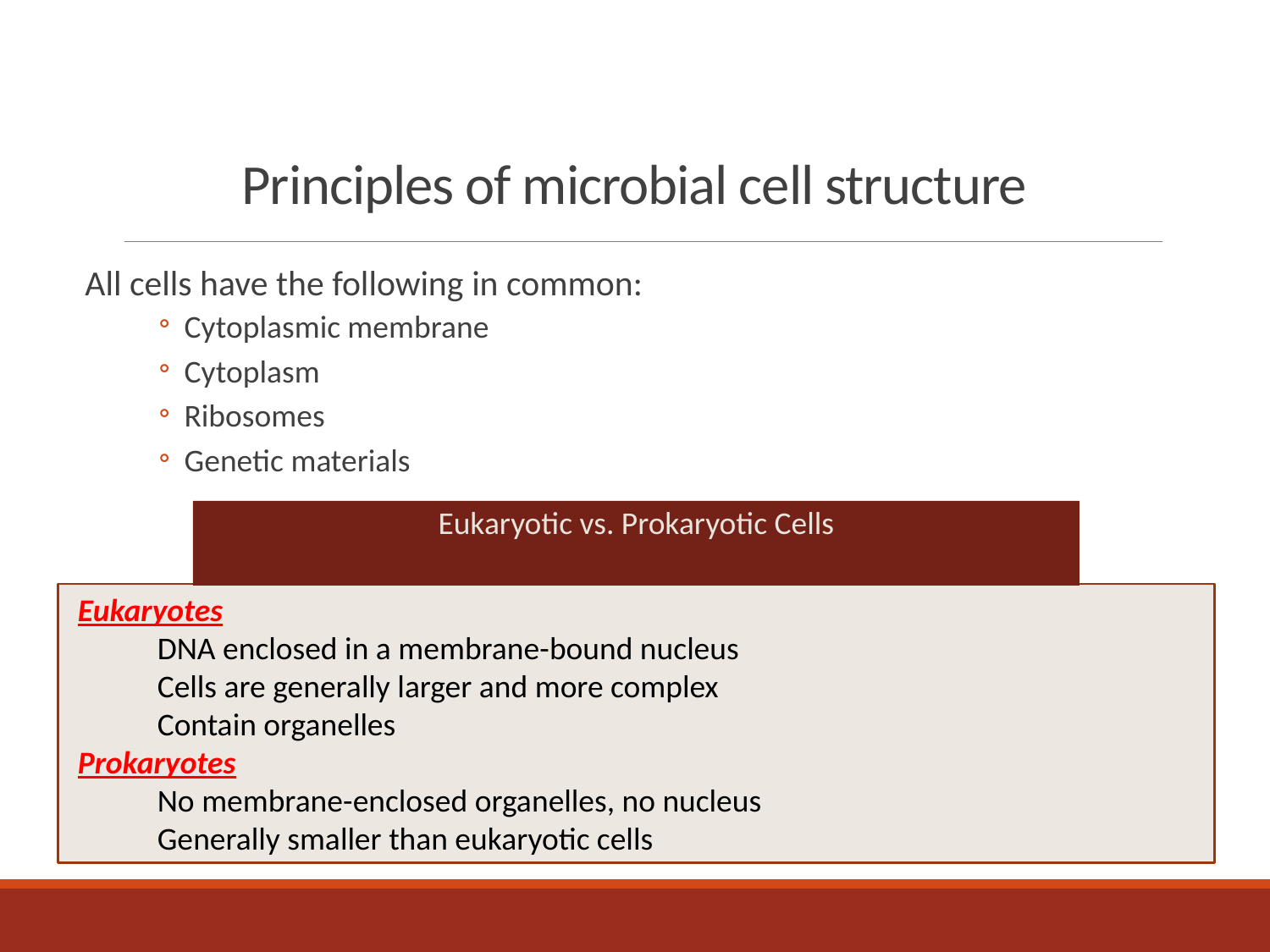

# Principles of microbial cell structure
All cells have the following in common:
Cytoplasmic membrane
Cytoplasm
Ribosomes
Genetic materials
Eukaryotic vs. Prokaryotic Cells

Eukaryotes
DNA enclosed in a membrane-bound nucleus
Cells are generally larger and more complex
Contain organelles
Prokaryotes
No membrane-enclosed organelles, no nucleus
Generally smaller than eukaryotic cells